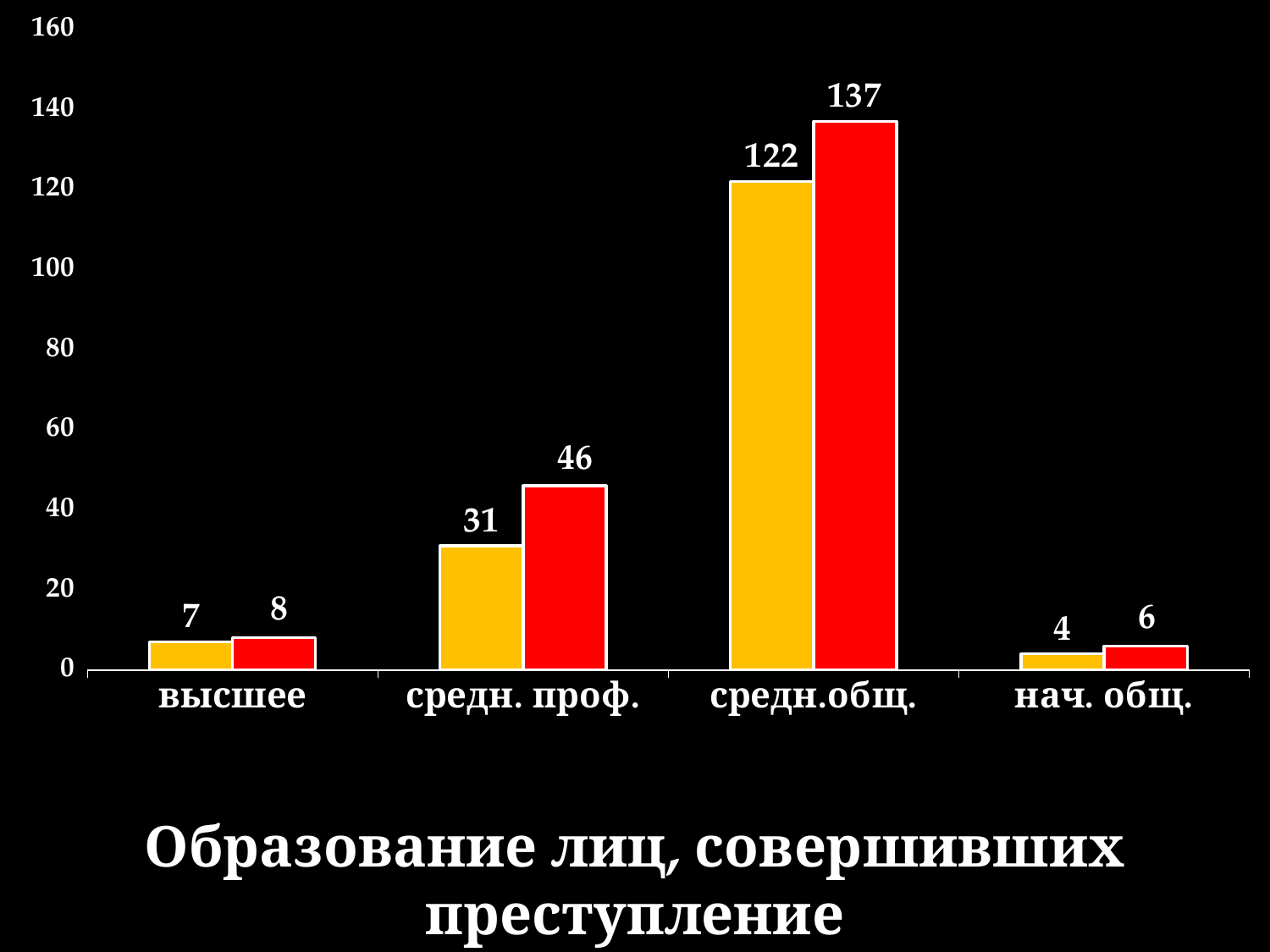

### Chart

| Category | 2012 | 2013 |
|---|---|---|
| высшее | 7.0 | 8.0 |
| средн. проф. | 31.0 | 46.0 |
| средн.общ. | 122.0 | 137.0 |
| нач. общ. | 4.0 | 6.0 |
# Образование лиц, совершивших преступление